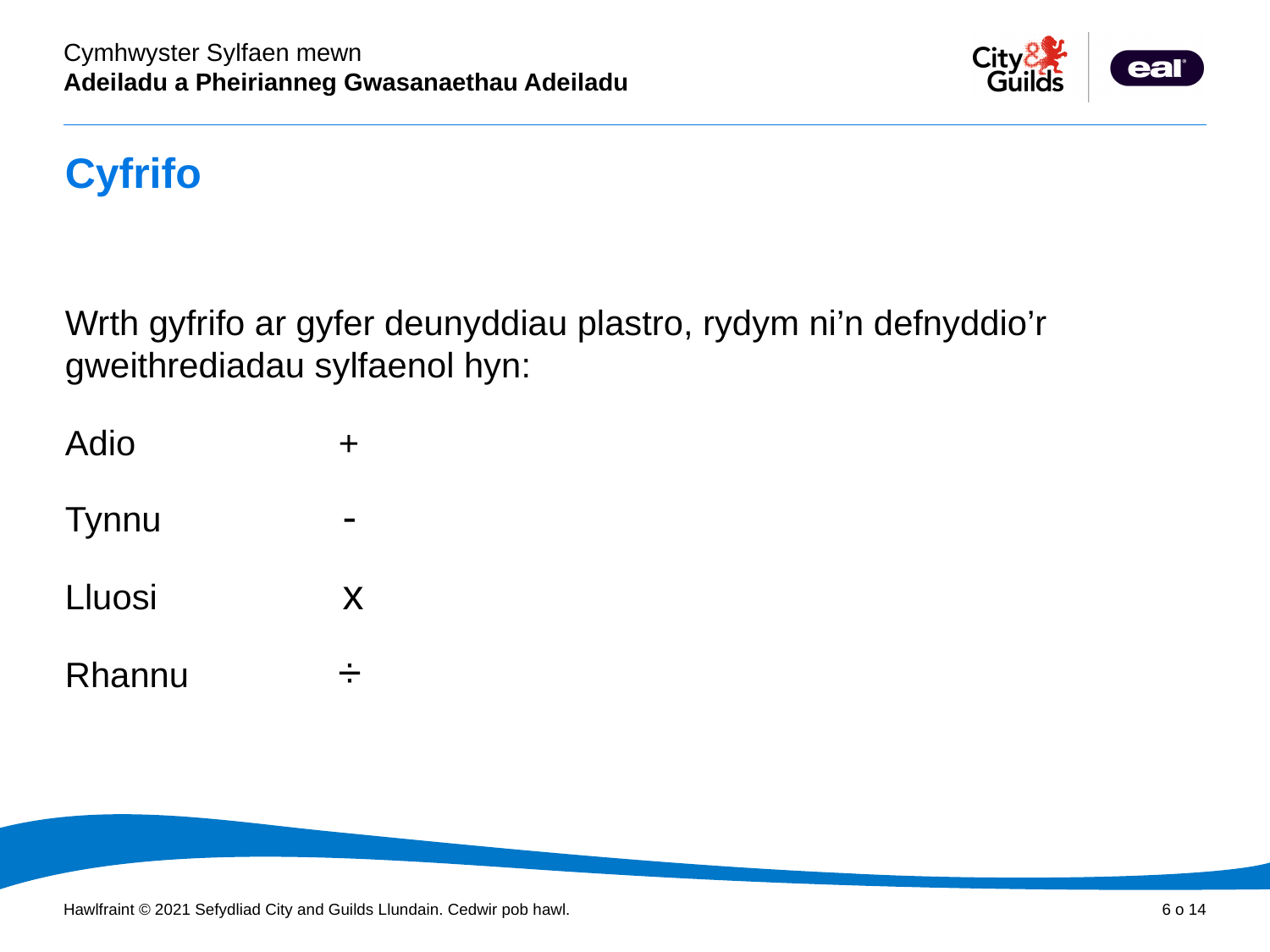

# Cyfrifo
Wrth gyfrifo ar gyfer deunyddiau plastro, rydym ni’n defnyddio’r gweithrediadau sylfaenol hyn:
Adio	 	  +
Tynnu 	 	  -
Lluosi	 	  x
Rhannu	               ÷